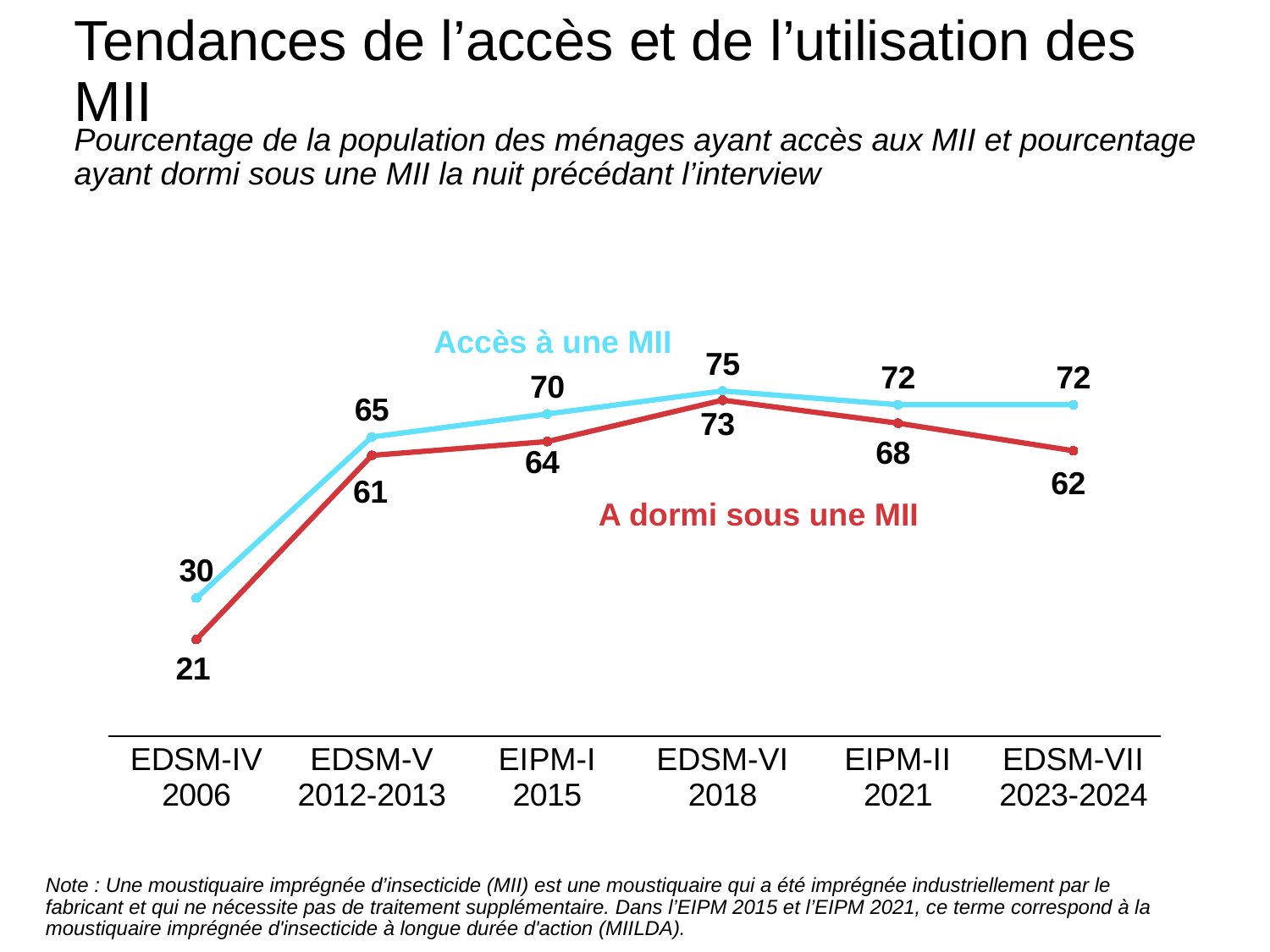

# Tendances de l’accès et de l’utilisation des MII
Pourcentage de la population des ménages ayant accès aux MII et pourcentage ayant dormi sous une MII la nuit précédant l’interview

### Chart

| Category | Acces | Dormi |
|---|---|---|
| EDSM-IV
2006 | 30.0 | 21.0 |
| EDSM-V
2012-2013 | 65.0 | 61.0 |
| EIPM-I
2015 | 70.0 | 64.0 |
| EDSM-VI
2018 | 75.0 | 73.0 |
| EIPM-II
2021 | 72.0 | 68.0 |
| EDSM-VII
2023-2024 | 72.0 | 62.0 |
Accès à une MII
A dormi sous une MII
Note : Une moustiquaire imprégnée d’insecticide (MII) est une moustiquaire qui a été imprégnée industriellement par le fabricant et qui ne nécessite pas de traitement supplémentaire. Dans l’EIPM 2015 et l’EIPM 2021, ce terme correspond à la moustiquaire imprégnée d'insecticide à longue durée d'action (MIILDA).